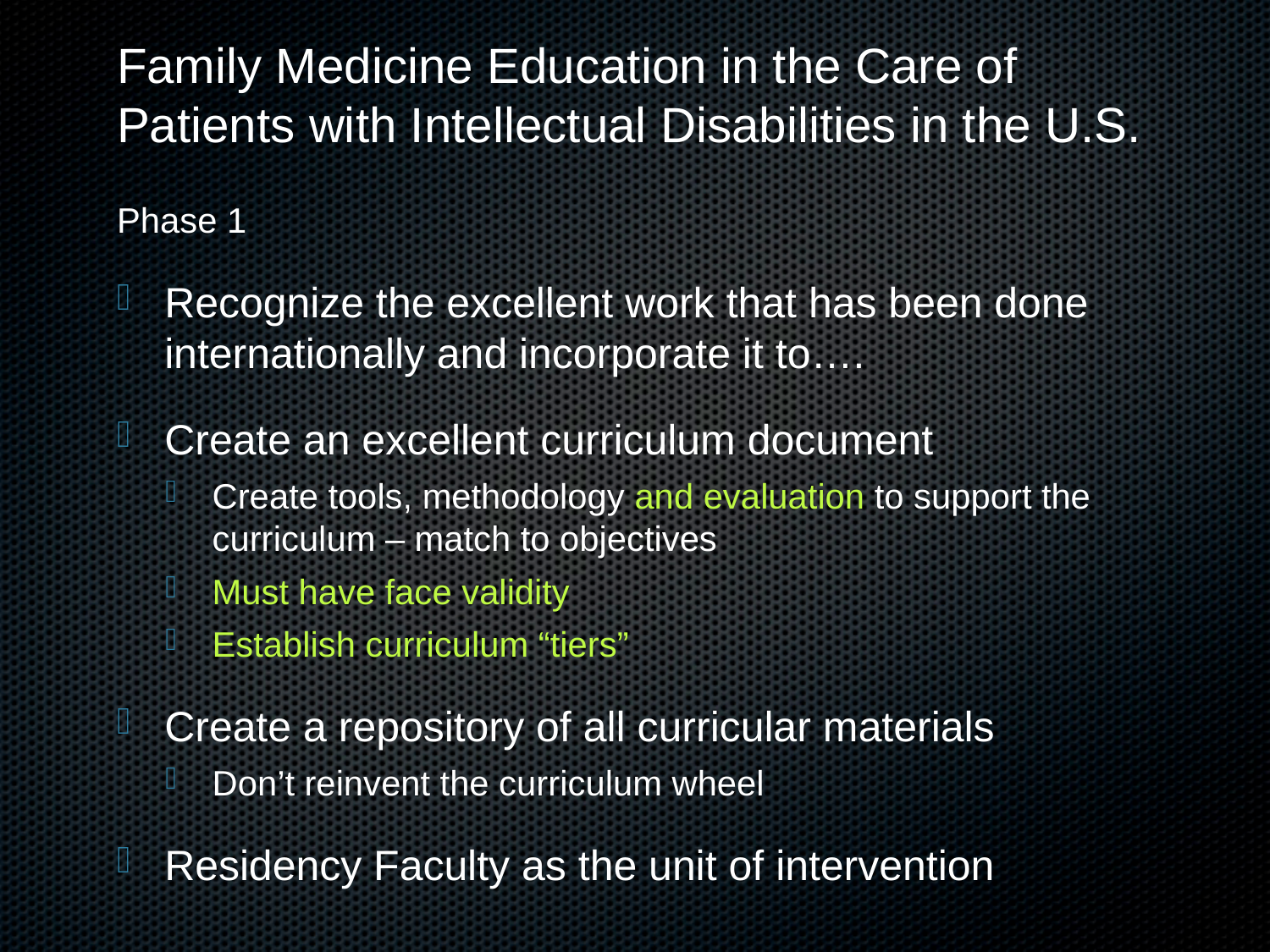

# Family Medicine Education in the Care of Patients with Intellectual Disabilities in the U.S.
Phase 1
Recognize the excellent work that has been done internationally and incorporate it to….
Create an excellent curriculum document
Create tools, methodology and evaluation to support the curriculum – match to objectives
Must have face validity
Establish curriculum “tiers”
Create a repository of all curricular materials
Don’t reinvent the curriculum wheel
Residency Faculty as the unit of intervention